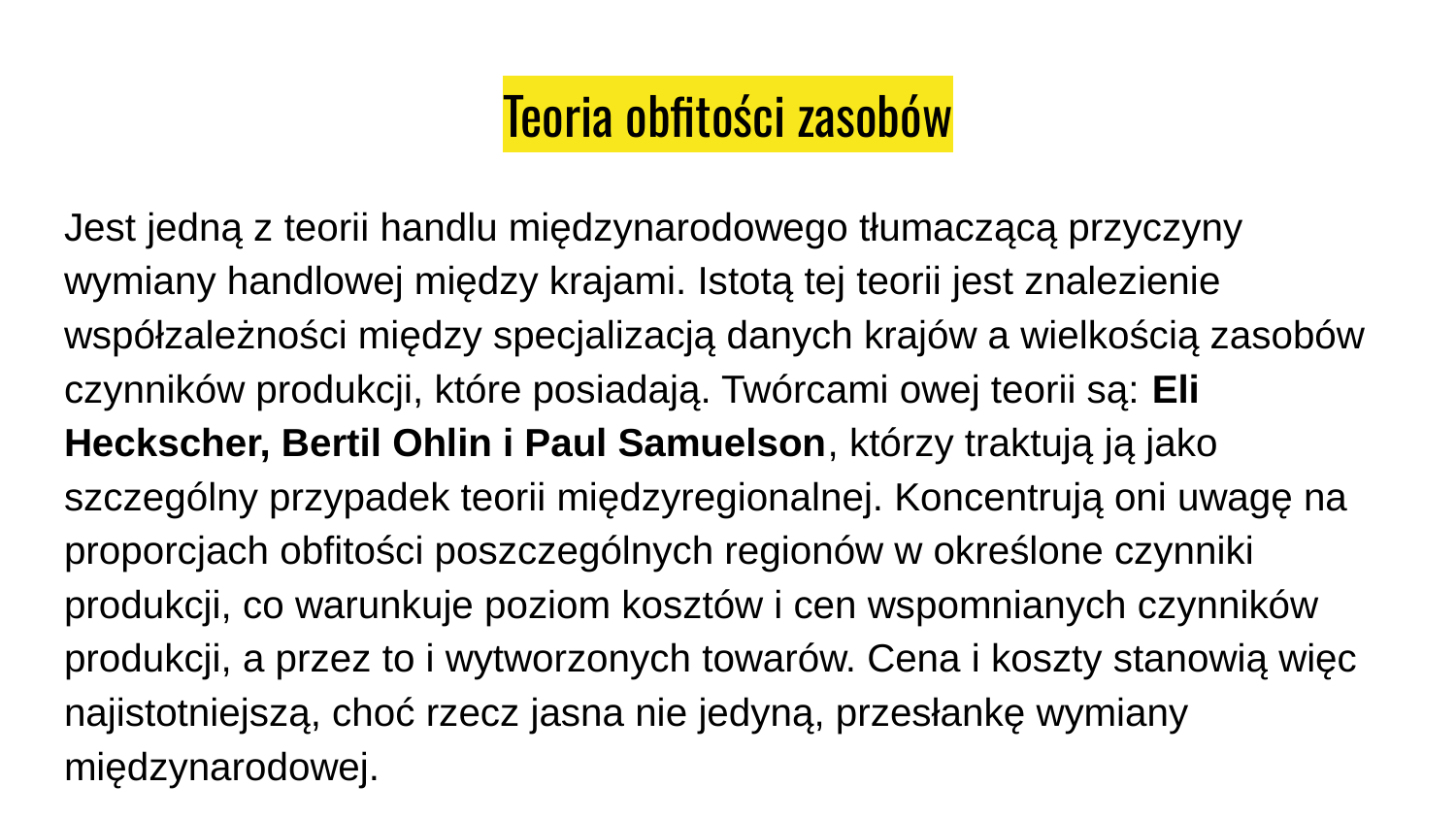

# Teoria obfitości zasobów

Jest jedną z teorii handlu międzynarodowego tłumaczącą przyczyny wymiany handlowej między krajami. Istotą tej teorii jest znalezienie współzależności między specjalizacją danych krajów a wielkością zasobów czynników produkcji, które posiadają. Twórcami owej teorii są: Eli Heckscher, Bertil Ohlin i Paul Samuelson, którzy traktują ją jako szczególny przypadek teorii międzyregionalnej. Koncentrują oni uwagę na proporcjach obfitości poszczególnych regionów w określone czynniki produkcji, co warunkuje poziom kosztów i cen wspomnianych czynników produkcji, a przez to i wytworzonych towarów. Cena i koszty stanowią więc najistotniejszą, choć rzecz jasna nie jedyną, przesłankę wymiany międzynarodowej.